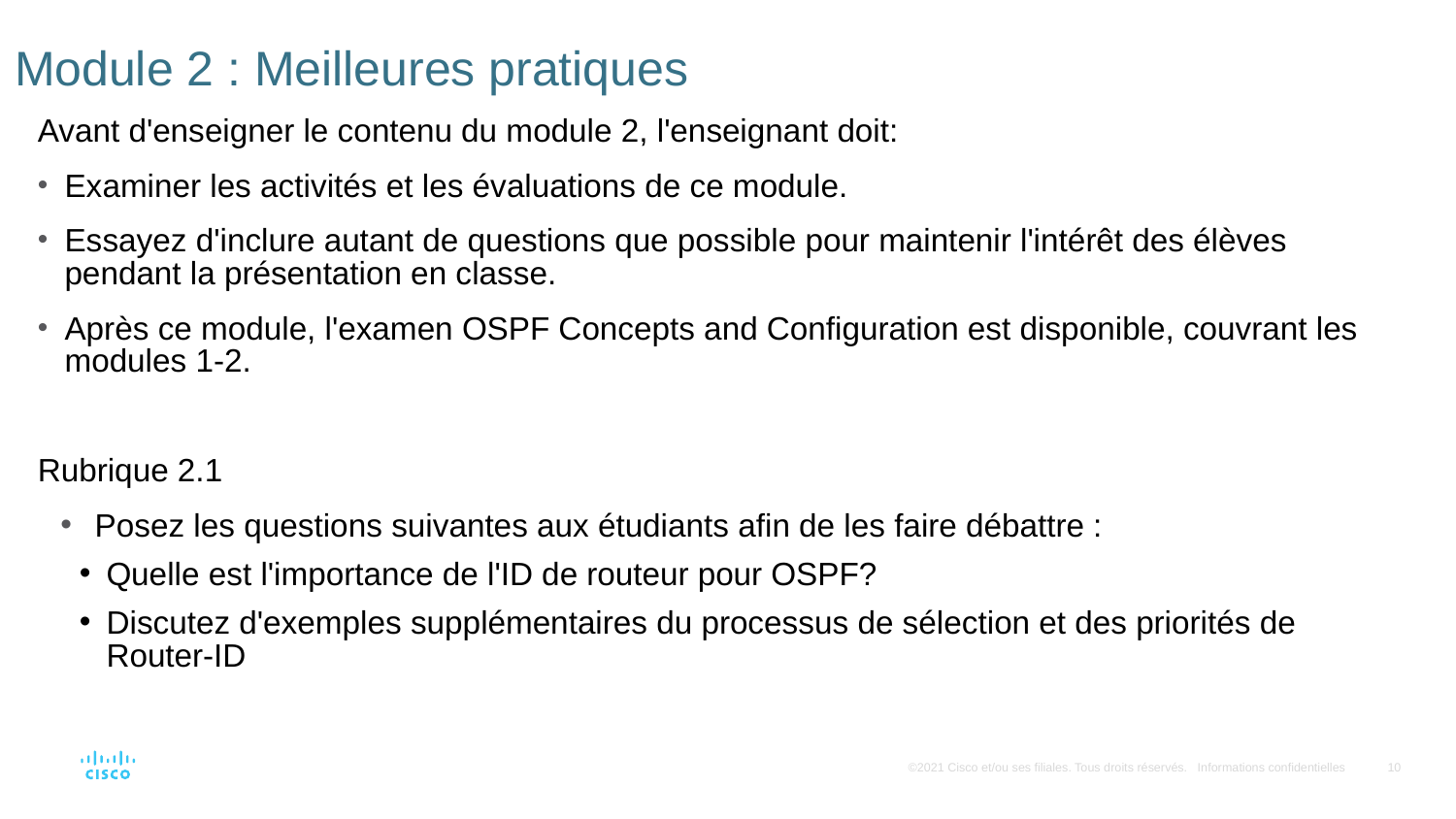

# Module 2 : Meilleures pratiques
Avant d'enseigner le contenu du module 2, l'enseignant doit:
Examiner les activités et les évaluations de ce module.
Essayez d'inclure autant de questions que possible pour maintenir l'intérêt des élèves pendant la présentation en classe.
Après ce module, l'examen OSPF Concepts and Configuration est disponible, couvrant les modules 1-2.

Rubrique 2.1
Posez les questions suivantes aux étudiants afin de les faire débattre :
Quelle est l'importance de l'ID de routeur pour OSPF?
Discutez d'exemples supplémentaires du processus de sélection et des priorités de Router-ID